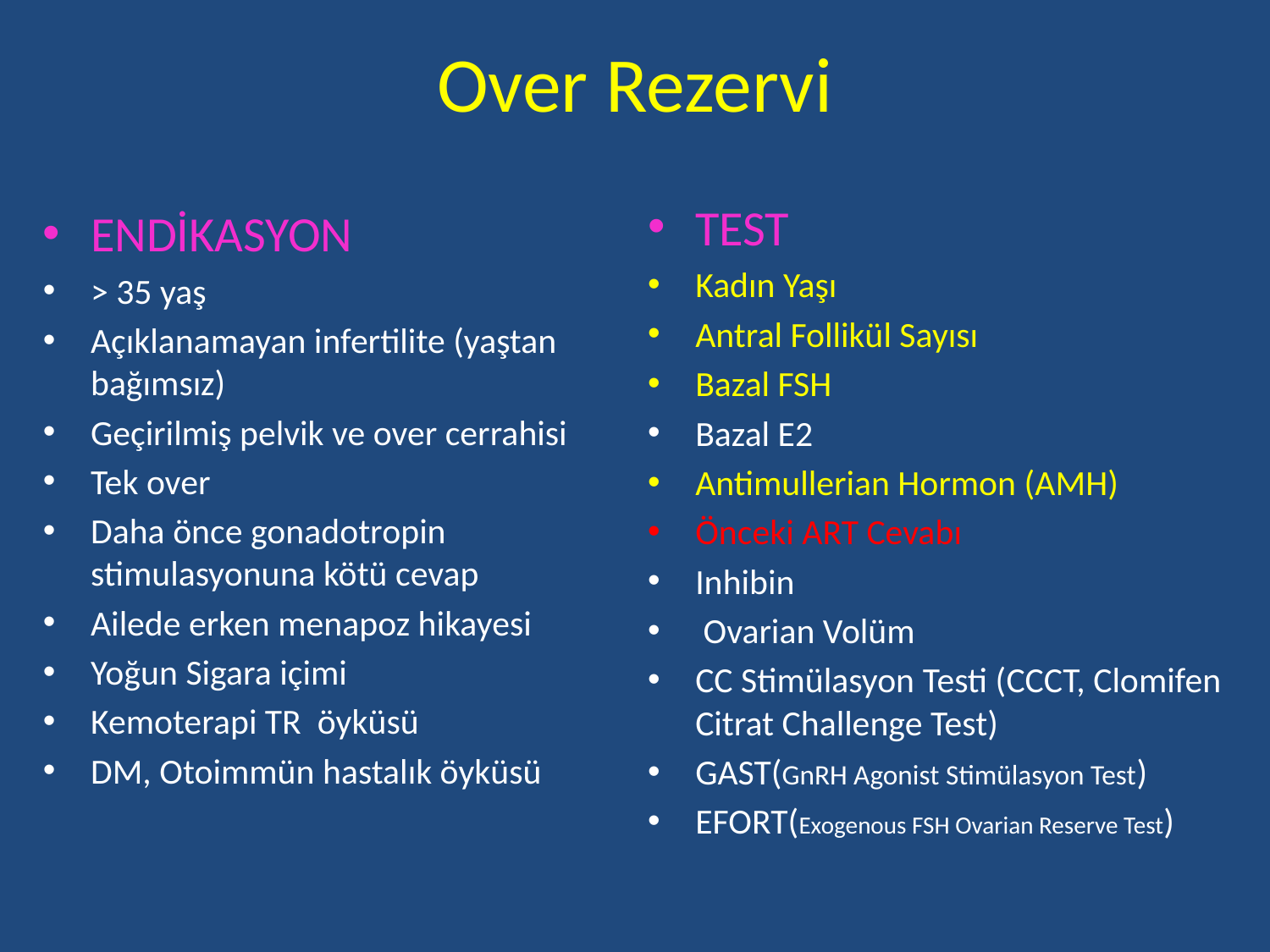

# Over Rezervi
TEST
Kadın Yaşı
Antral Follikül Sayısı
Bazal FSH
Bazal E2
Antimullerian Hormon (AMH)
Önceki ART Cevabı
Inhibin
 Ovarian Volüm
CC Stimülasyon Testi (CCCT, Clomifen Citrat Challenge Test)
GAST(GnRH Agonist Stimülasyon Test)
EFORT(Exogenous FSH Ovarian Reserve Test)
ENDİKASYON
> 35 yaş
Açıklanamayan infertilite (yaştan bağımsız)
Geçirilmiş pelvik ve over cerrahisi
Tek over
Daha önce gonadotropin stimulasyonuna kötü cevap
Ailede erken menapoz hikayesi
Yoğun Sigara içimi
Kemoterapi TR  öyküsü
DM, Otoimmün hastalık öyküsü